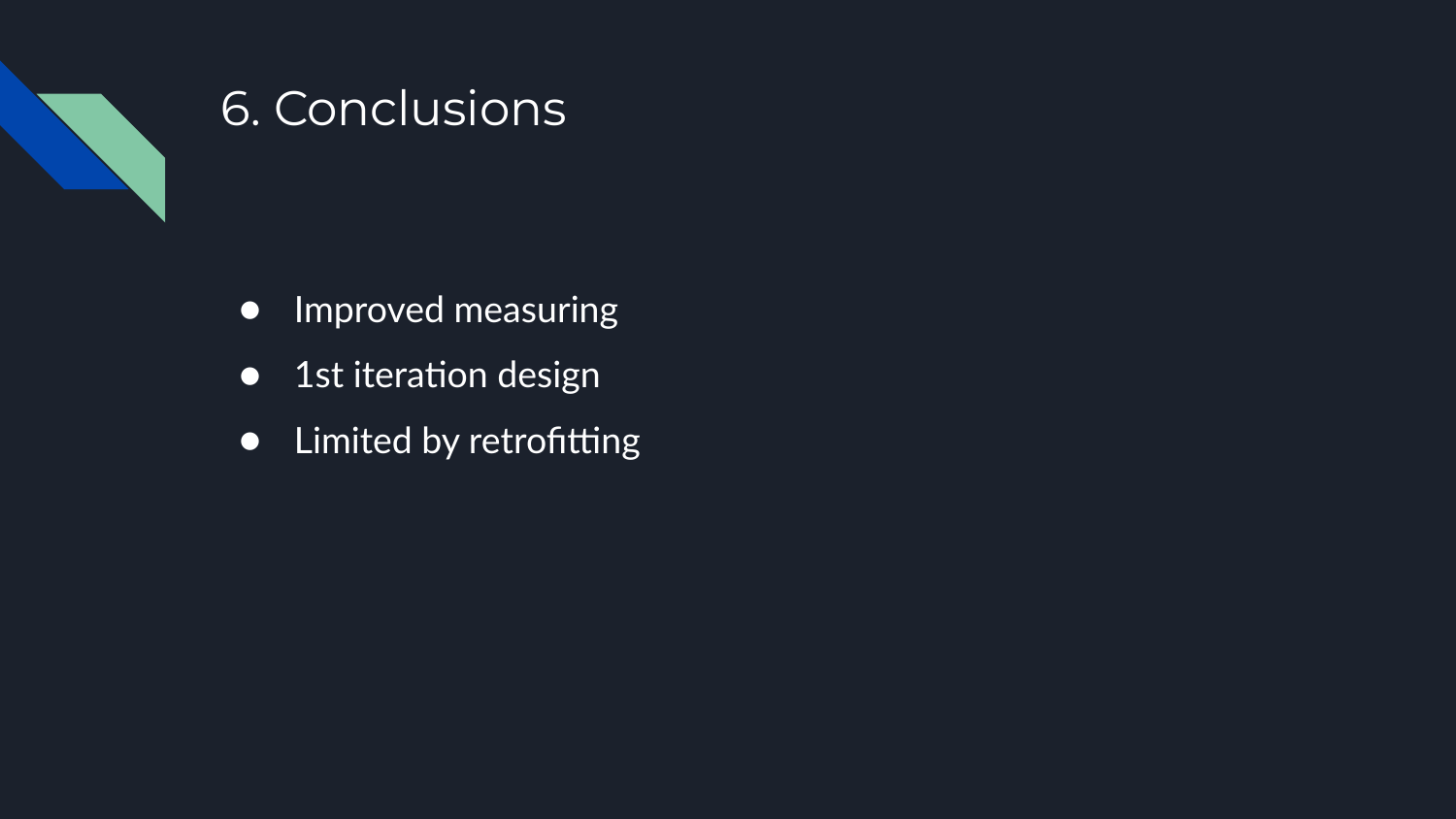

# 6. Conclusions
Improved measuring
1st iteration design
Limited by retrofitting